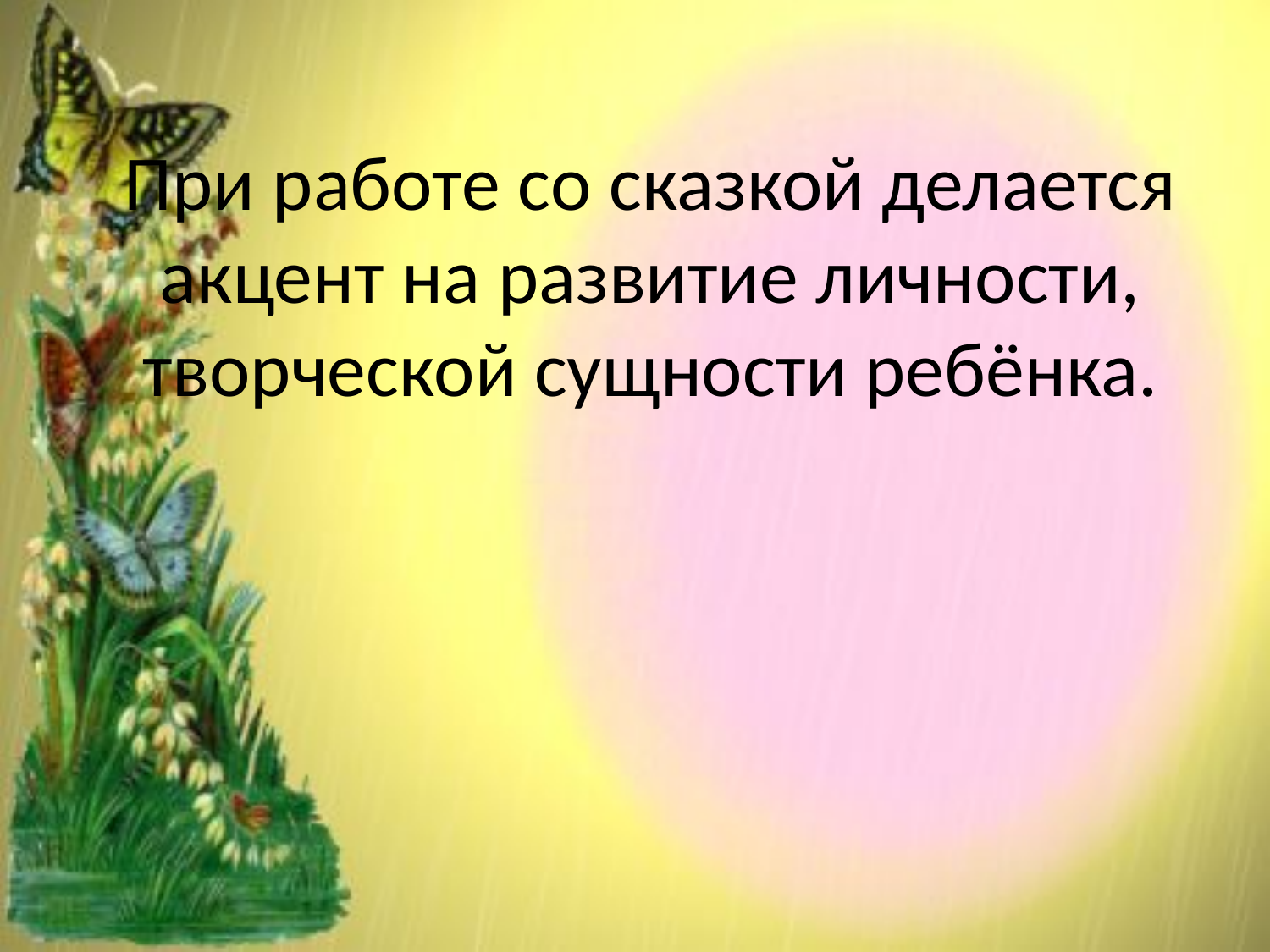

# При работе со сказкой делается акцент на развитие личности, творческой сущности ребёнка.